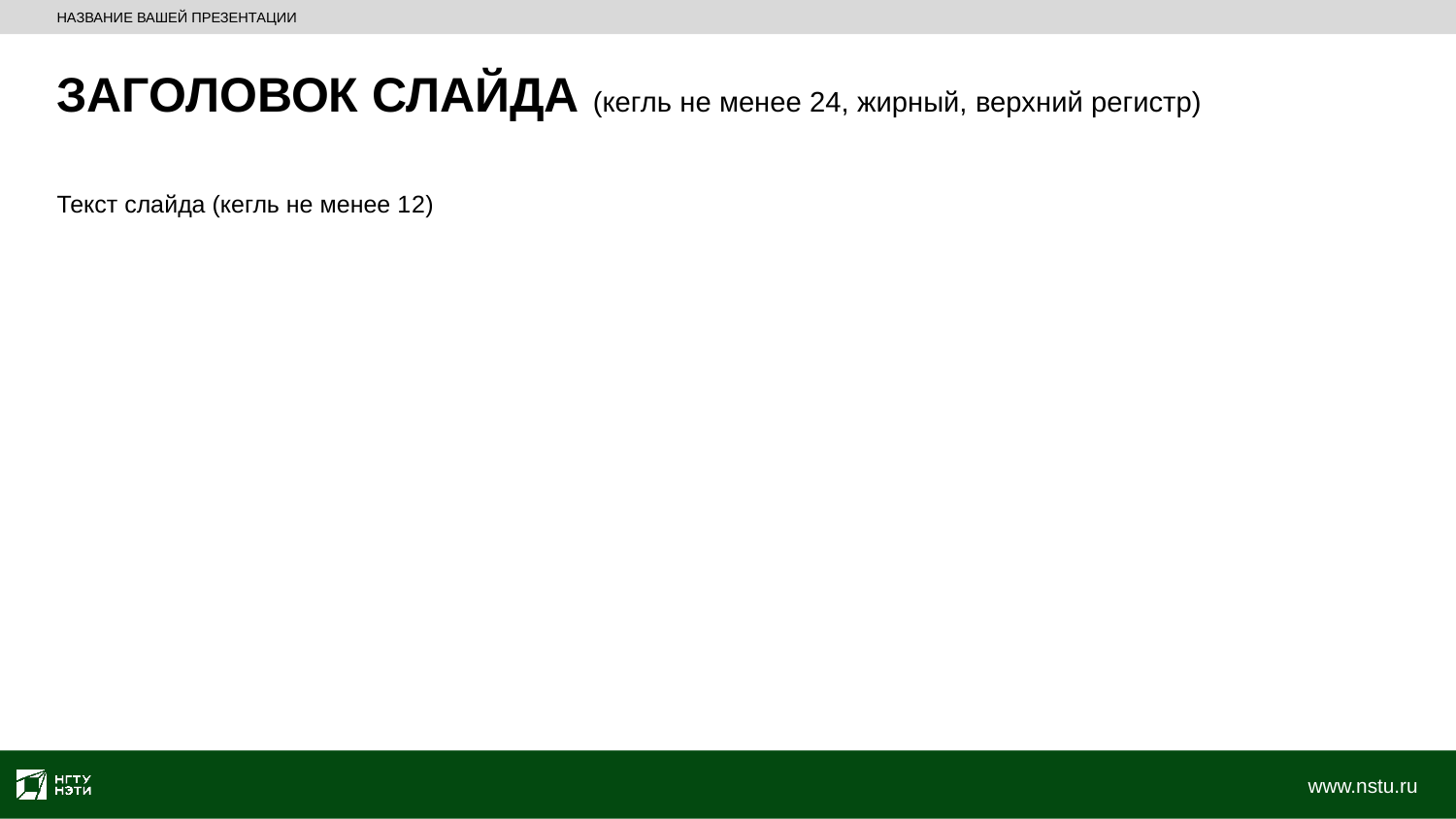

НАЗВАНИЕ ВАШЕЙ ПРЕЗЕНТАЦИИ
ЗАГОЛОВОК СЛАЙДА (кегль не менее 24, жирный, верхний регистр)
Текст слайда (кегль не менее 12)